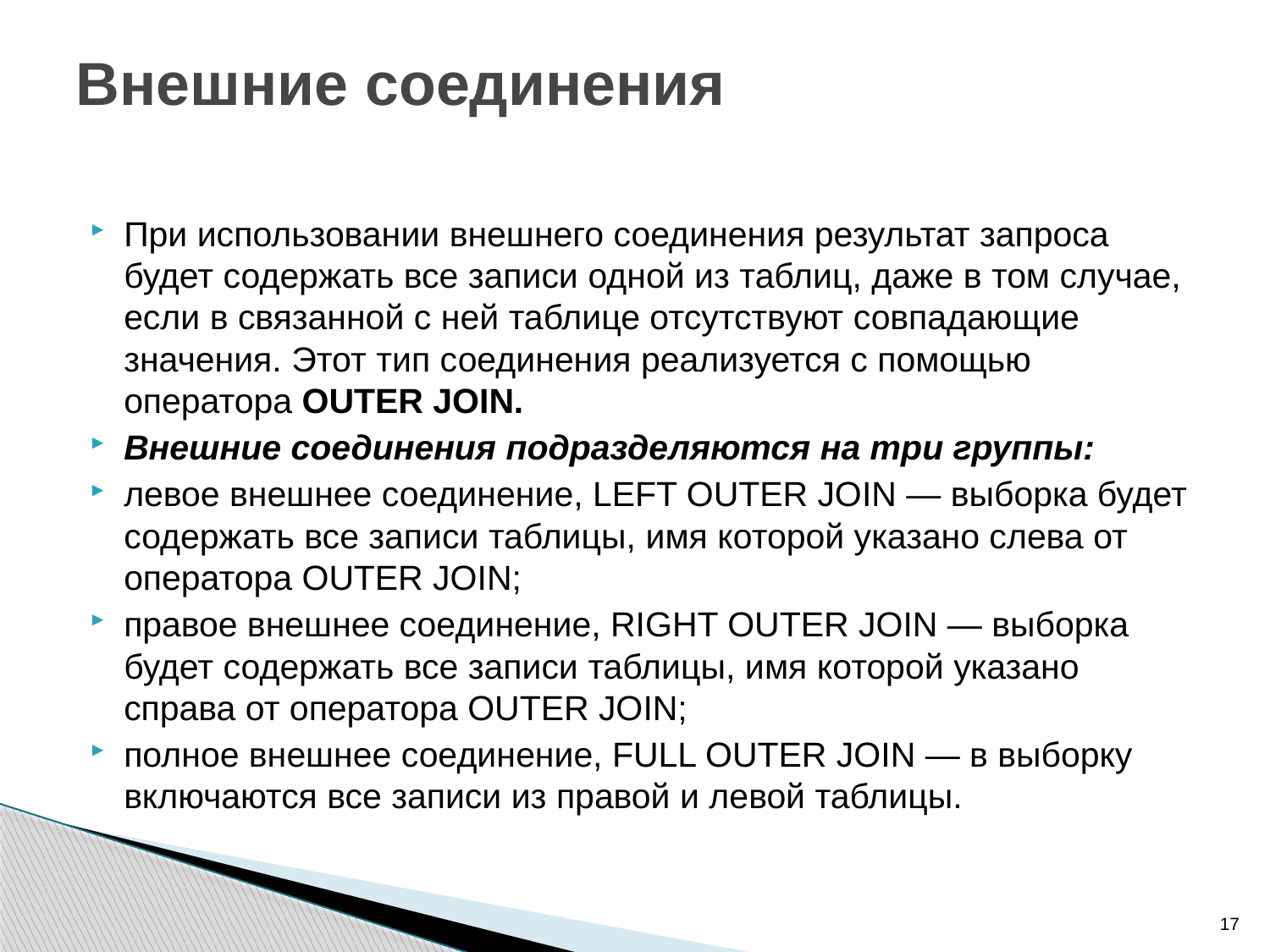

# Внешние соединения
При использовании внешнего соединения результат запроса будет содержать все записи одной из таблиц, даже в том случае, если в связанной с ней таблице отсутствуют совпадающие значения. Этот тип соединения реализуется с помощью оператора OUTER JOIN.
Внешние соединения подразделяются на три группы:
левое внешнее соединение, LEFT OUTER JOIN — выборка будет содержать все записи таблицы, имя которой указано слева от оператора OUTER JOIN;
правое внешнее соединение, RIGHT OUTER JOIN — выборка будет содержать все записи таблицы, имя которой указано справа от оператора OUTER JOIN;
полное внешнее соединение, FULL OUTER JOIN — в выборку включаются все записи из правой и левой таблицы.
17